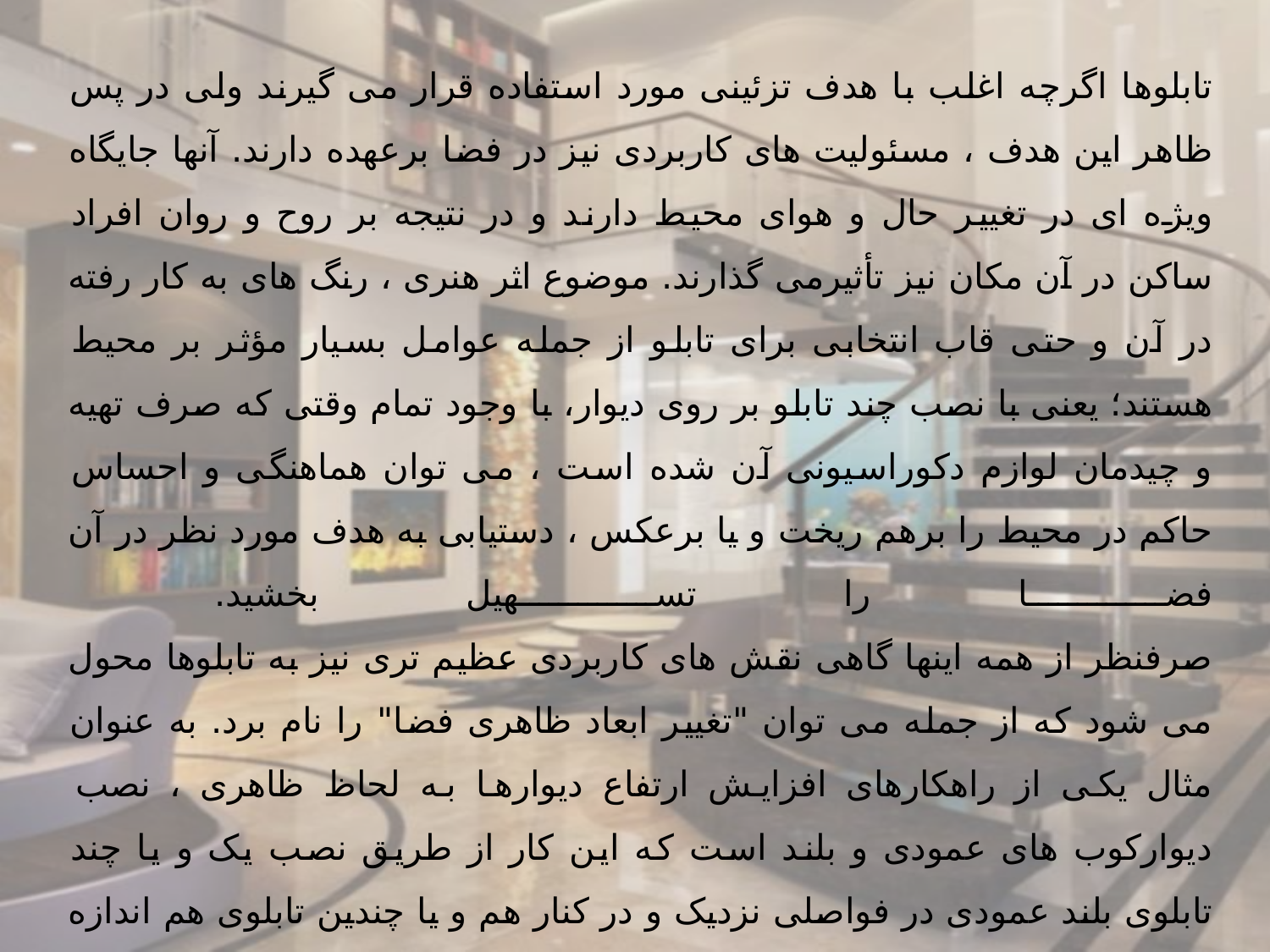

تابلوها اگرچه اغلب با هدف تزئینی مورد استفاده قرار می گیرند ولی در پس ظاهر این هدف ، مسئولیت های کاربردی نیز در فضا برعهده دارند. آنها جایگاه ویژه ای در تغییر حال و هوای محیط دارند و در نتیجه بر روح و روان افراد ساکن در آن مکان نیز تأثیرمی گذارند. موضوع اثر هنری ، رنگ های به کار رفته در آن و حتی قاب انتخابی برای تابلو از جمله عوامل بسیار مؤثر بر محیط هستند؛ یعنی با نصب چند تابلو بر روی دیوار، با وجود تمام وقتی که صرف تهیه و چیدمان لوازم دکوراسیونی آن شده است ، می توان هماهنگی و احساس حاکم در محیط را برهم ریخت و یا برعکس ، دستیابی به هدف مورد نظر در آن فضا را تسهیل بخشید.
صرفنظر از همه اینها گاهی نقش های کاربردی عظیم تری نیز به تابلوها محول می شود که از جمله می توان "تغییر ابعاد ظاهری فضا" را نام برد. به عنوان مثال یکی از راهکارهای افزایش ارتفاع دیوارها به لحاظ ظاهری ، نصب دیوارکوب های عمودی و بلند است که این کار از طریق نصب یک و یا چند تابلوی بلند عمودی در فواصلی نزدیک و در کنار هم و یا چندین تابلوی هم اندازه در امتداد هم و در راستای یک خط عمودی فرضی از سقف به کف میسر می شود.
به همین ترتیب با نصب تابلویی طویل و افقی و یا چندین تابلوی یک اندازه در کنار هم می توان ، طول دیوار را به لحاظ بصری افزایش داد.